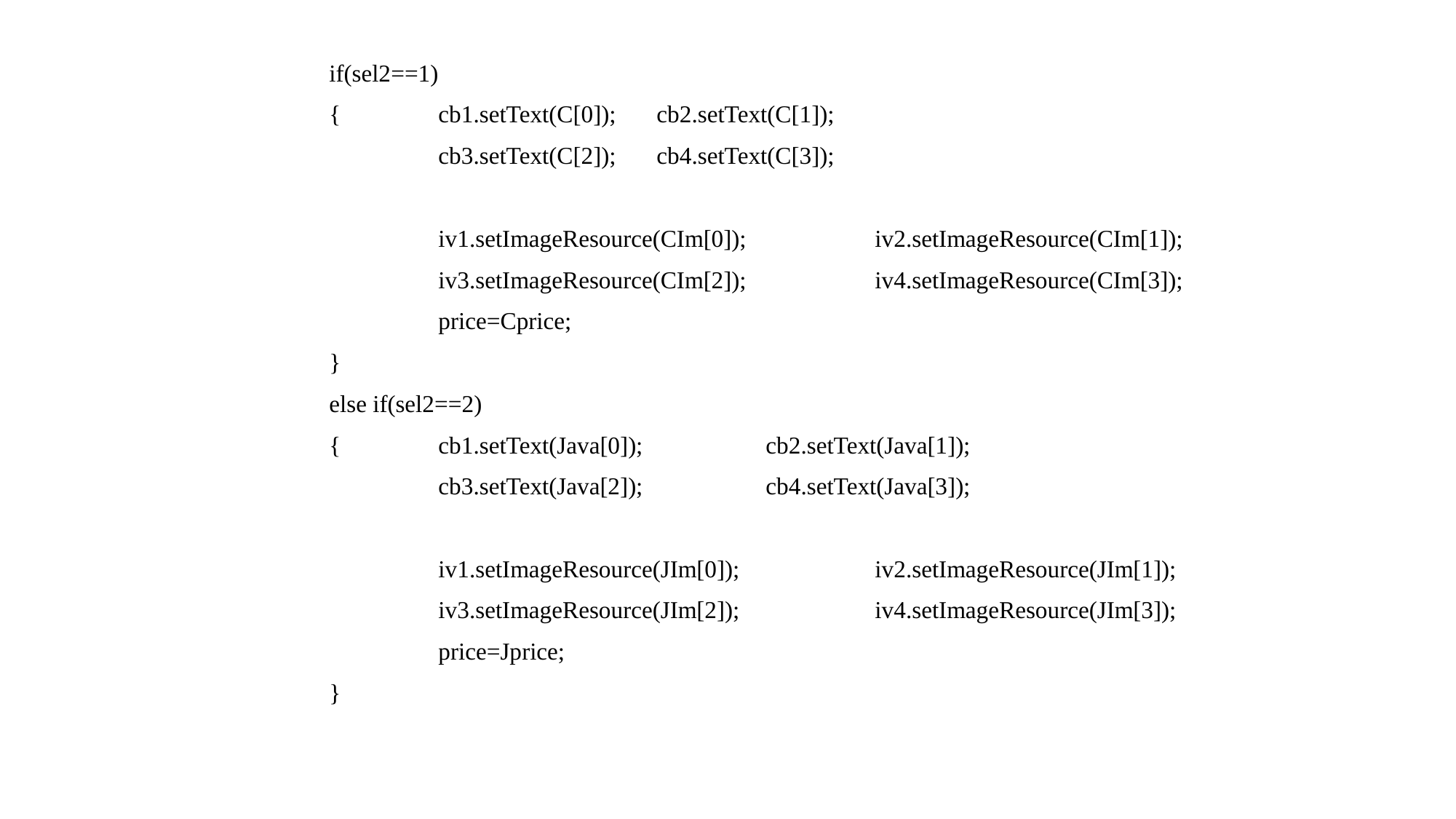

if(sel2==1)
		{	cb1.setText(C[0]);	cb2.setText(C[1]);
			cb3.setText(C[2]);	cb4.setText(C[3]);

			iv1.setImageResource(CIm[0]);		iv2.setImageResource(CIm[1]);
			iv3.setImageResource(CIm[2]);		iv4.setImageResource(CIm[3]);
			price=Cprice;
		}
		else if(sel2==2)
		{	cb1.setText(Java[0]);		cb2.setText(Java[1]);
			cb3.setText(Java[2]);		cb4.setText(Java[3]);

			iv1.setImageResource(JIm[0]);		iv2.setImageResource(JIm[1]);
			iv3.setImageResource(JIm[2]);		iv4.setImageResource(JIm[3]);
			price=Jprice;
		}